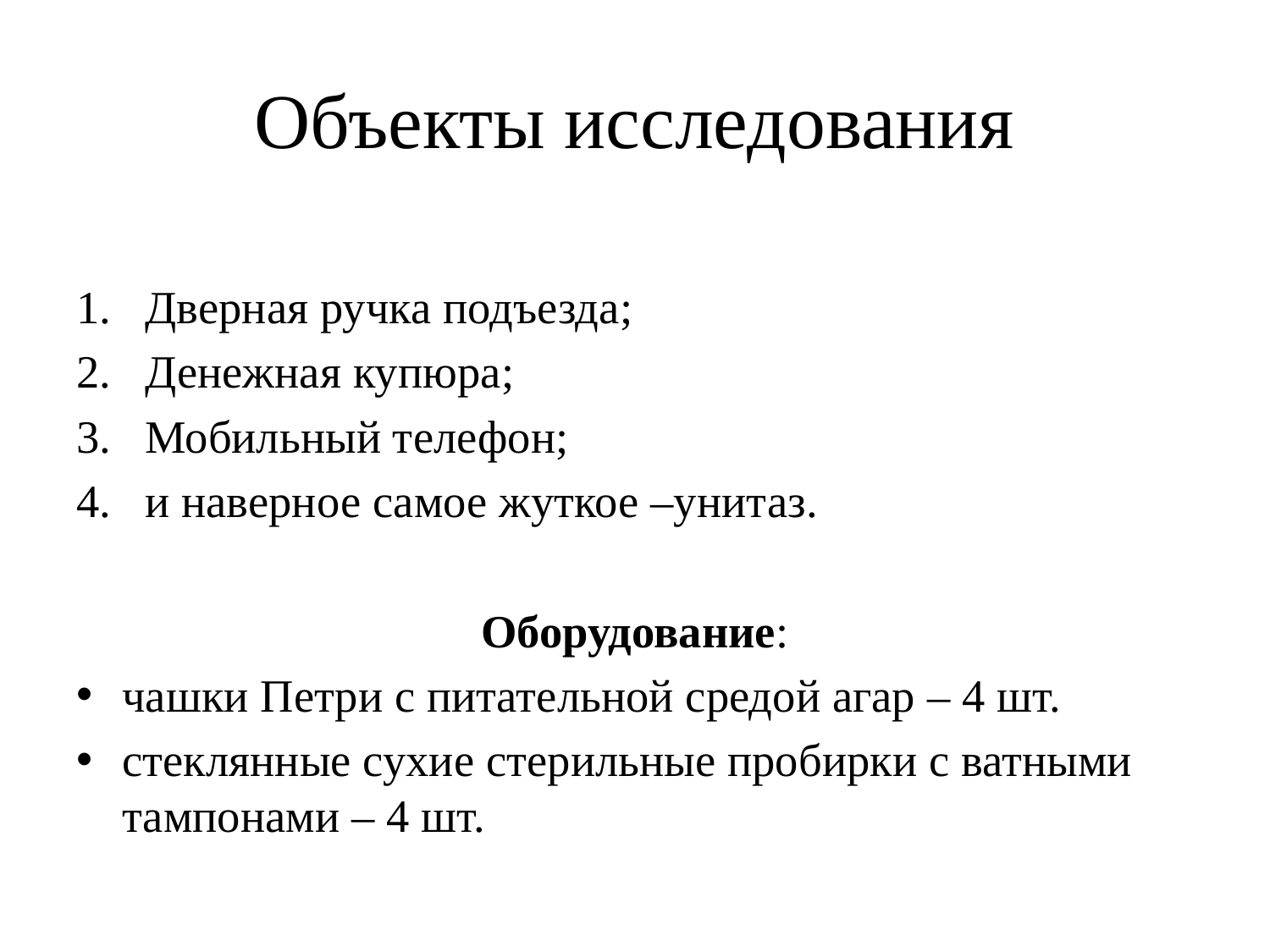

# Объекты исследования

Дверная ручка подъезда;
Денежная купюра;
Мобильный телефон;
и наверное самое жуткое –унитаз.

Оборудование:
чашки Петри с питательной средой агар – 4 шт.
стеклянные сухие стерильные пробирки с ватными тампонами – 4 шт.